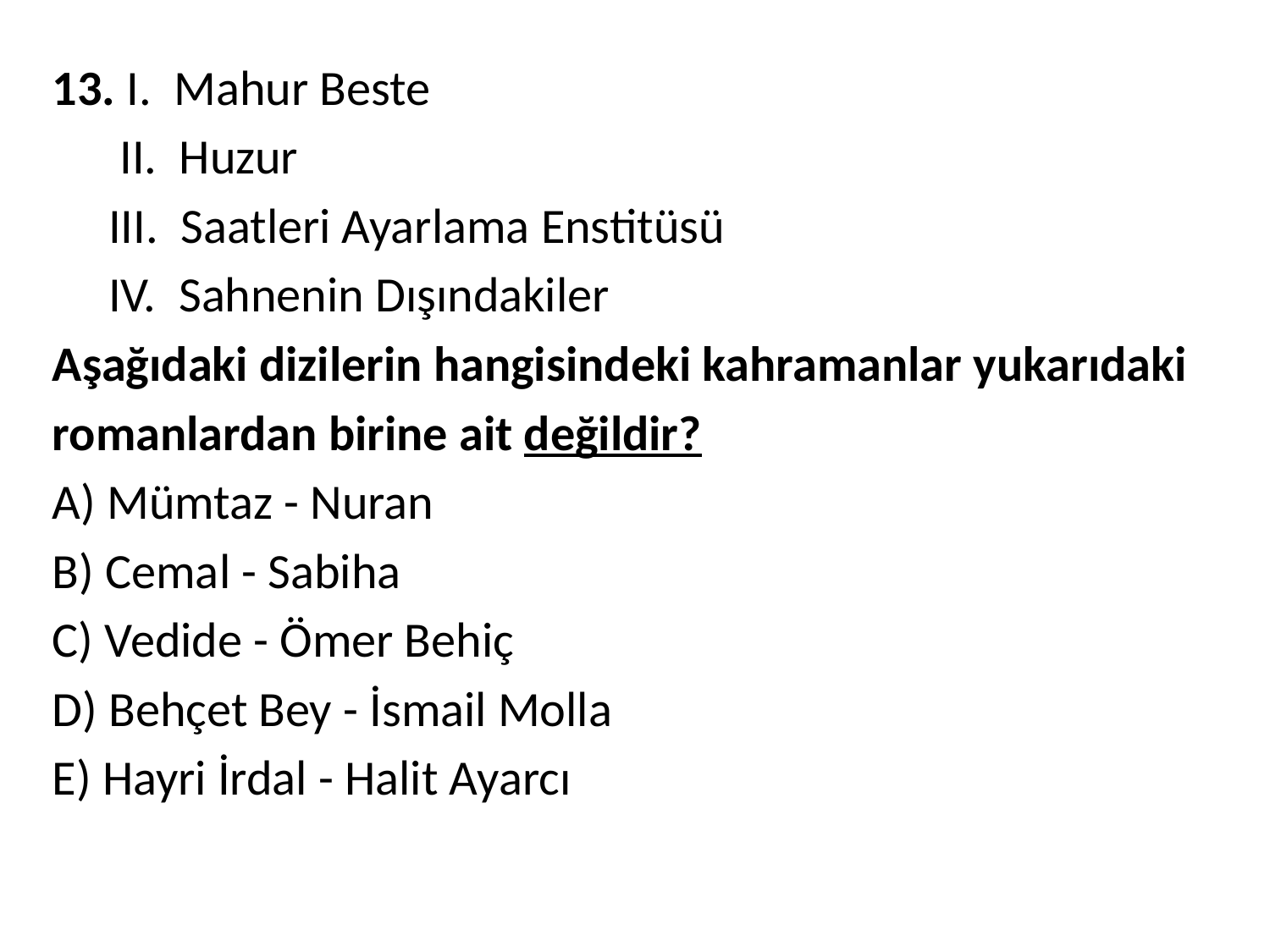

13. I.  Mahur Beste
      II.  Huzur
     III.  Saatleri Ayarlama Enstitüsü
     IV.  Sahnenin Dışındakiler
Aşağıdaki dizilerin hangisindeki kahramanlar yukarıdaki
romanlardan birine ait değildir?
A) Mümtaz - Nuran
B) Cemal - Sabiha
C) Vedide - Ömer Behiç
D) Behçet Bey - İsmail Molla
E) Hayri İrdal - Halit Ayarcı